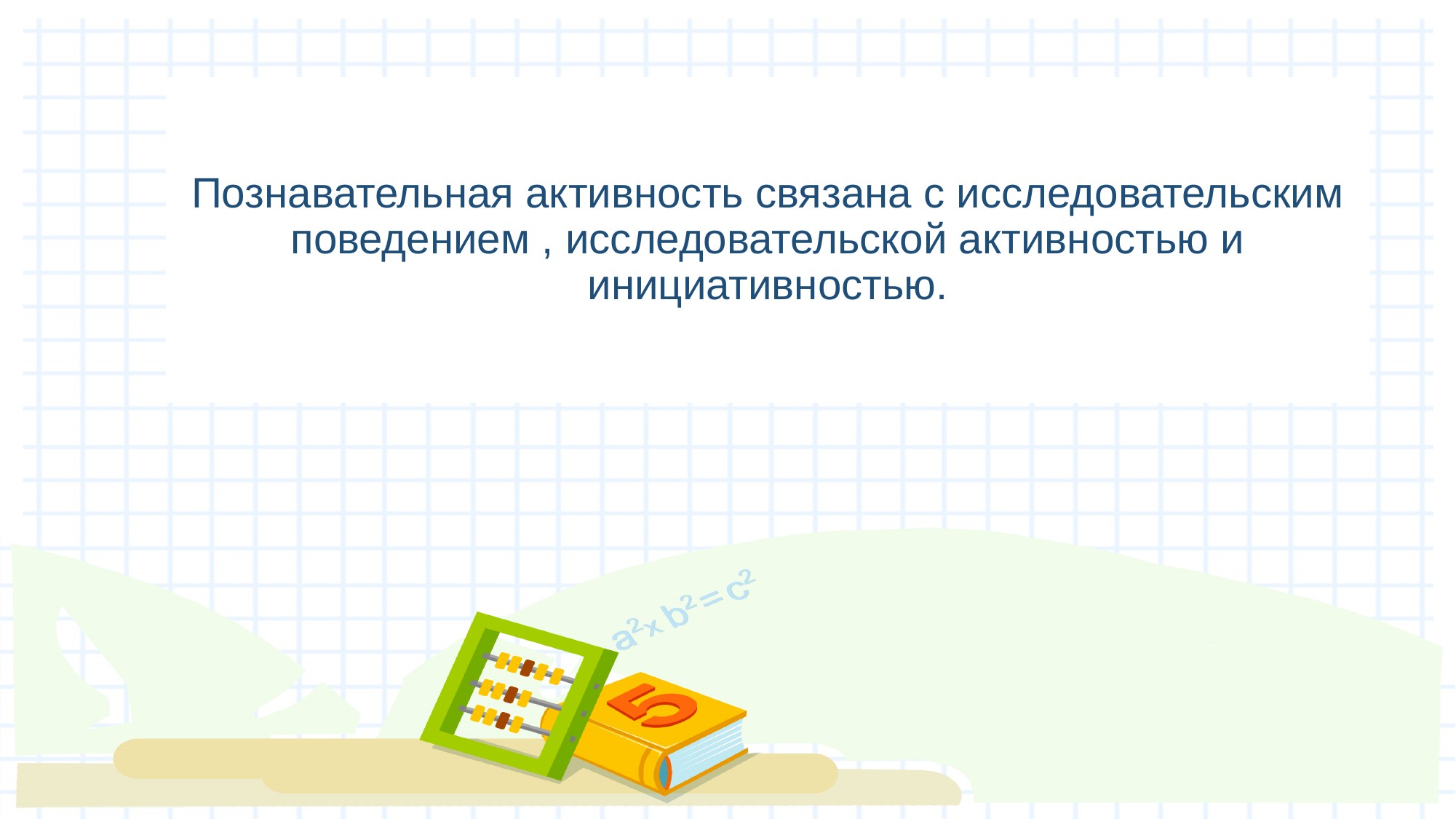

# Познавательная активность связана с исследовательским поведением , исследовательской активностью и инициативностью.